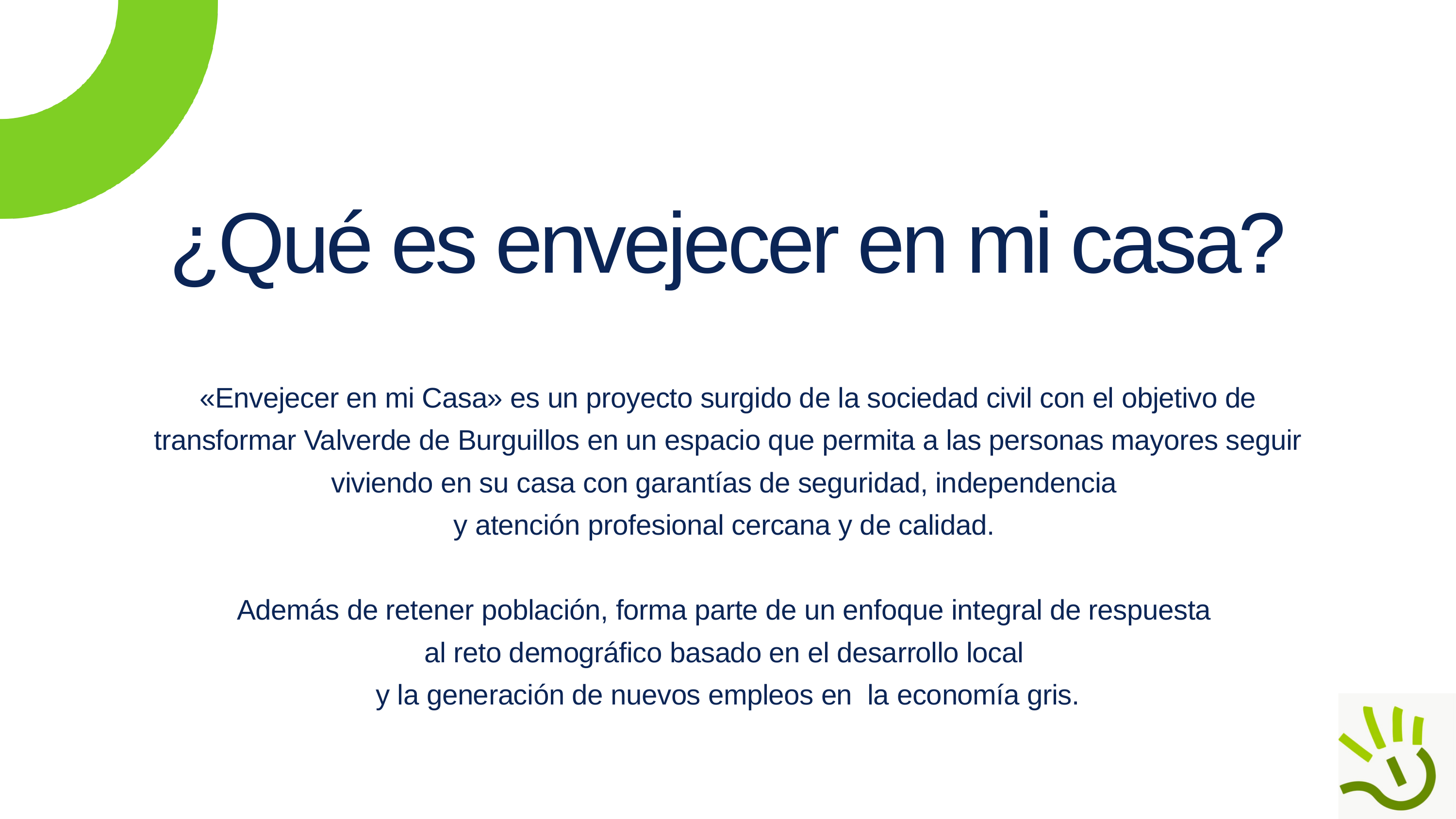

¿Qué es envejecer en mi casa?
«Envejecer en mi Casa» es un proyecto surgido de la sociedad civil con el objetivo de transformar Valverde de Burguillos en un espacio que permita a las personas mayores seguir viviendo en su casa con garantías de seguridad, independencia
y atención profesional cercana y de calidad.

Además de retener población, forma parte de un enfoque integral de respuesta
al reto demográfico basado en el desarrollo local
y la generación de nuevos empleos en  la economía gris.